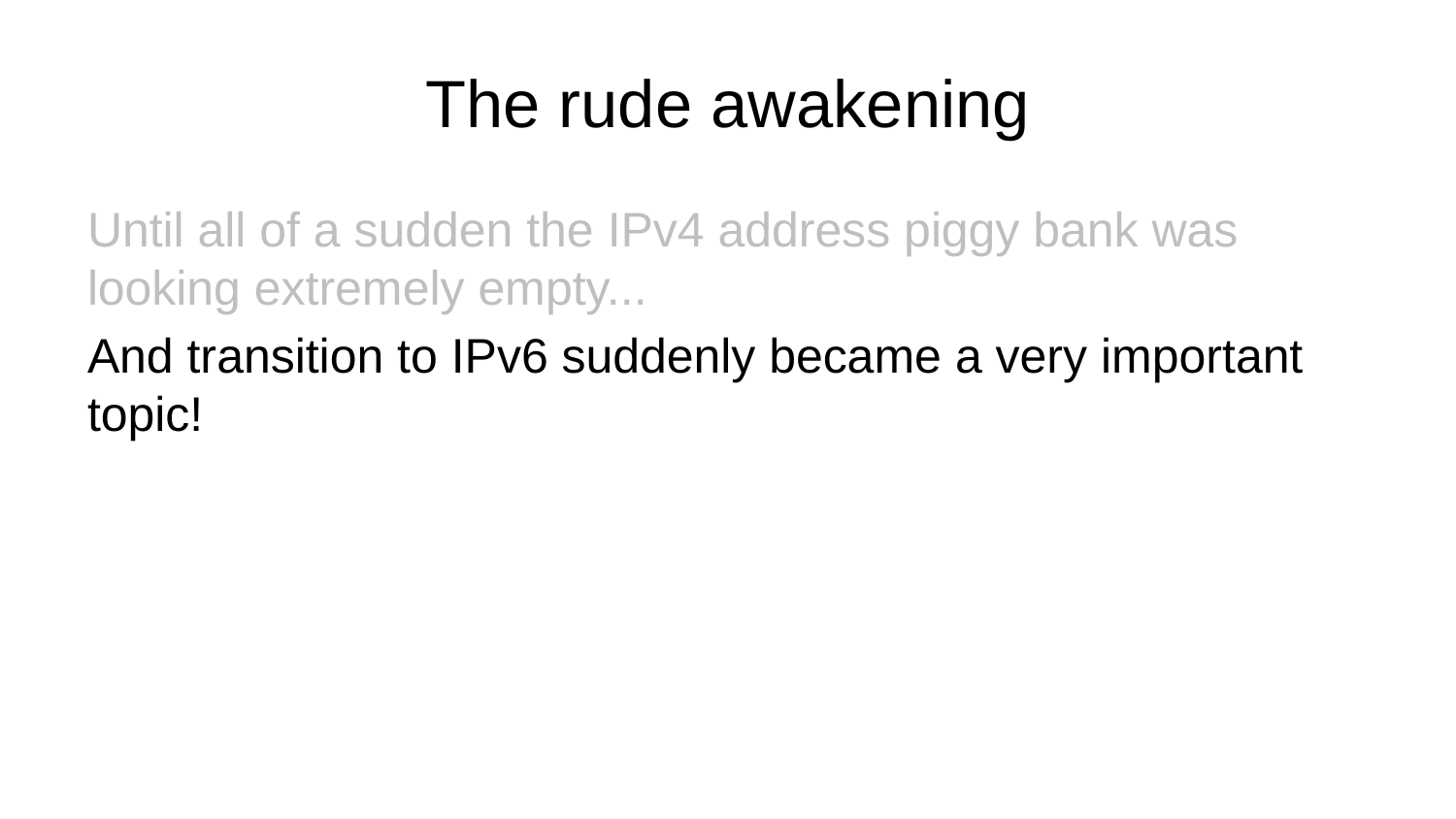

# The rude awakening
Until all of a sudden the IPv4 address piggy bank was looking extremely empty...
And transition to IPv6 suddenly became a very important topic!